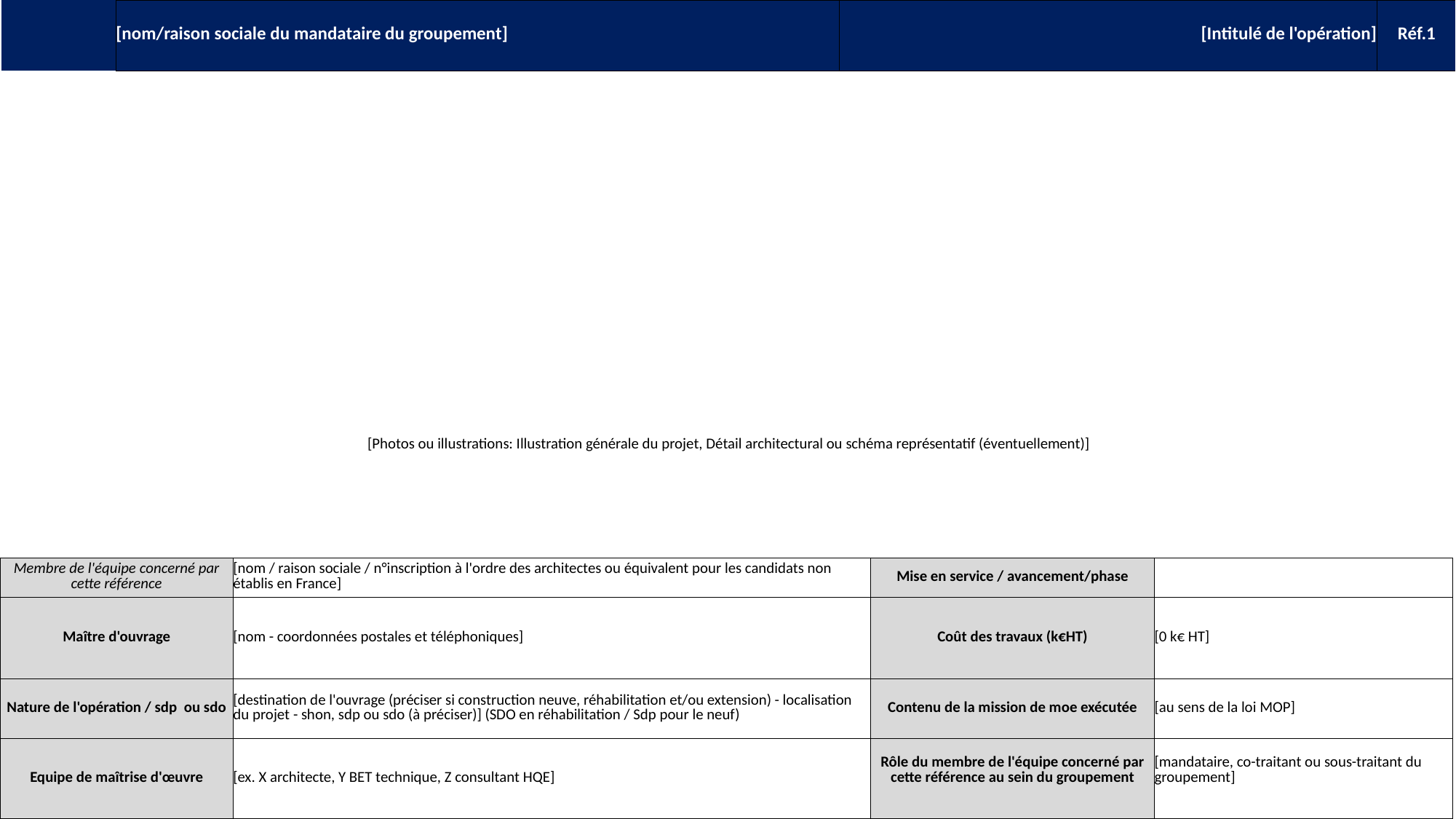

|  | [nom/raison sociale du mandataire du groupement] | [Intitulé de l'opération] | Réf.1 |
| --- | --- | --- | --- |
| [Photos ou illustrations: Illustration générale du projet, Détail architectural ou schéma représentatif (éventuellement)] |  |  |  |
| Membre de l'équipe concerné par cette référence | [nom / raison sociale / n°inscription à l'ordre des architectes ou équivalent pour les candidats non établis en France] | Mise en service / avancement/phase |  |
| --- | --- | --- | --- |
| Maître d'ouvrage | [nom - coordonnées postales et téléphoniques] | Coût des travaux (k€HT) | [0 k€ HT] |
| Nature de l'opération / sdp ou sdo | [destination de l'ouvrage (préciser si construction neuve, réhabilitation et/ou extension) - localisation du projet - shon, sdp ou sdo (à préciser)] (SDO en réhabilitation / Sdp pour le neuf) | Contenu de la mission de moe exécutée | [au sens de la loi MOP] |
| Equipe de maîtrise d'œuvre | [ex. X architecte, Y BET technique, Z consultant HQE] | Rôle du membre de l'équipe concerné par cette référence au sein du groupement | [mandataire, co-traitant ou sous-traitant du groupement] |
| --- | --- | --- | --- |